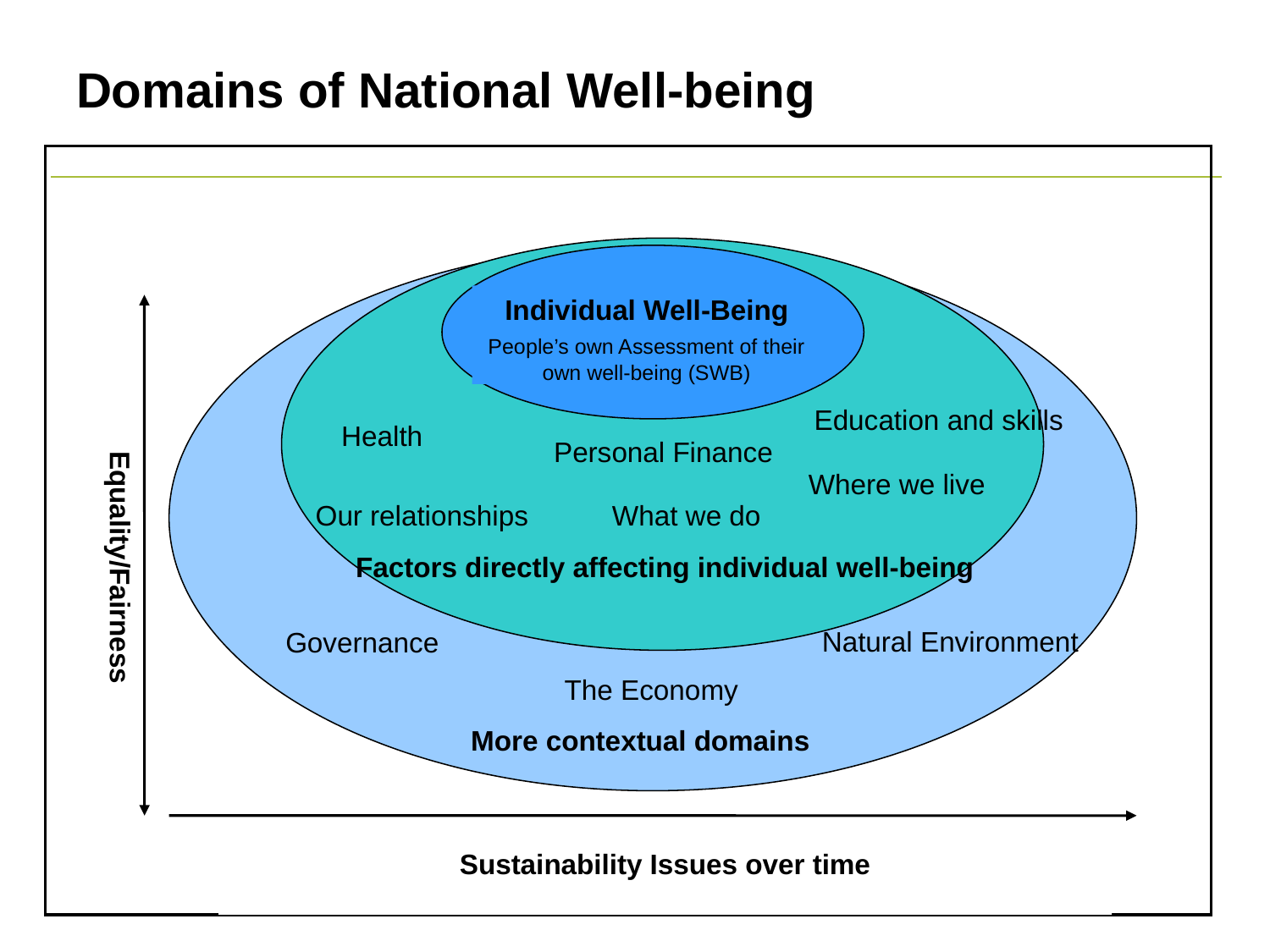

# Domains of National Well-being

Equality/Fairness

Individual Well-Being
People’s own Assessment of their own well-being (SWB)

Education and skills
Health
Personal Finance
Where we live
Our relationships
What we do
Factors directly affecting individual well-being
Natural Environment
Governance
The Economy
More contextual domains

Sustainability Issues over time